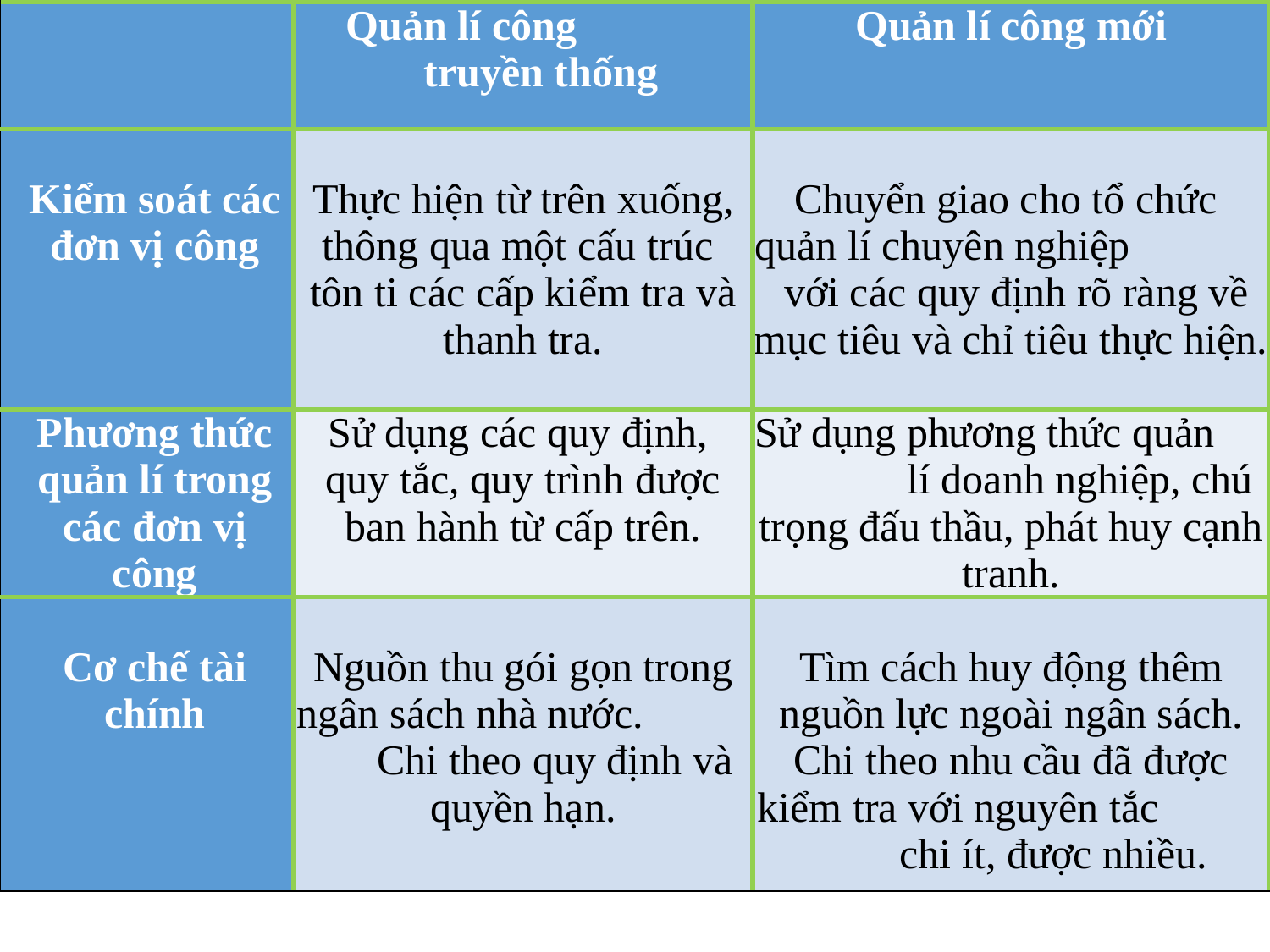

|  | Quản lí công truyền thống | Quản lí công mới |
| --- | --- | --- |
| Kiểm soát các đơn vị công | Thực hiện từ trên xuống, thông qua một cấu trúc tôn ti các cấp kiểm tra và thanh tra. | Chuyển giao cho tổ chức quản lí chuyên nghiệp với các quy định rõ ràng về mục tiêu và chỉ tiêu thực hiện. |
| Phương thức quản lí trong các đơn vị công | Sử dụng các quy định, quy tắc, quy trình được ban hành từ cấp trên. | Sử dụng phương thức quản lí doanh nghiệp, chú trọng đấu thầu, phát huy cạnh tranh. |
| Cơ chế tài chính | Nguồn thu gói gọn trong ngân sách nhà nước. Chi theo quy định và quyền hạn. | Tìm cách huy động thêm nguồn lực ngoài ngân sách. Chi theo nhu cầu đã được kiểm tra với nguyên tắc chi ít, được nhiều. |